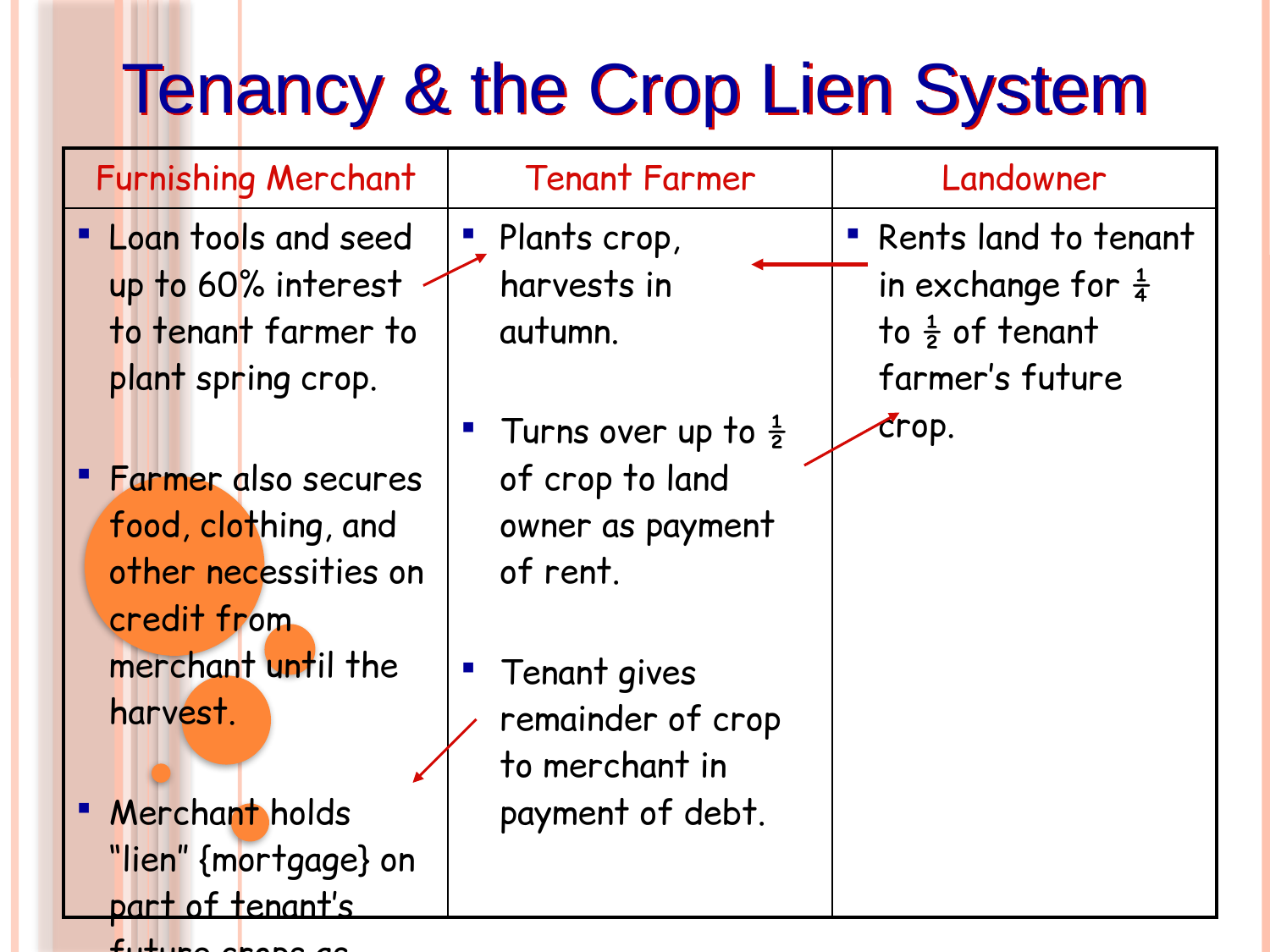

Tenancy & the Crop Lien System

| Furnishing Merchant | Tenant Farmer | Landowner |
| --- | --- | --- |
| Loan tools and seed up to 60% interest to tenant farmer to plant spring crop. Farmer also secures food, clothing, and other necessities on credit from merchant until the harvest. Merchant holds “lien” {mortgage} on part of tenant’s future crops as repayment of debt. | Plants crop, harvests in autumn. Turns over up to ½ of crop to land owner as payment of rent. Tenant gives remainder of crop to merchant in payment of debt. | Rents land to tenant in exchange for ¼ to ½ of tenant farmer’s future crop. |